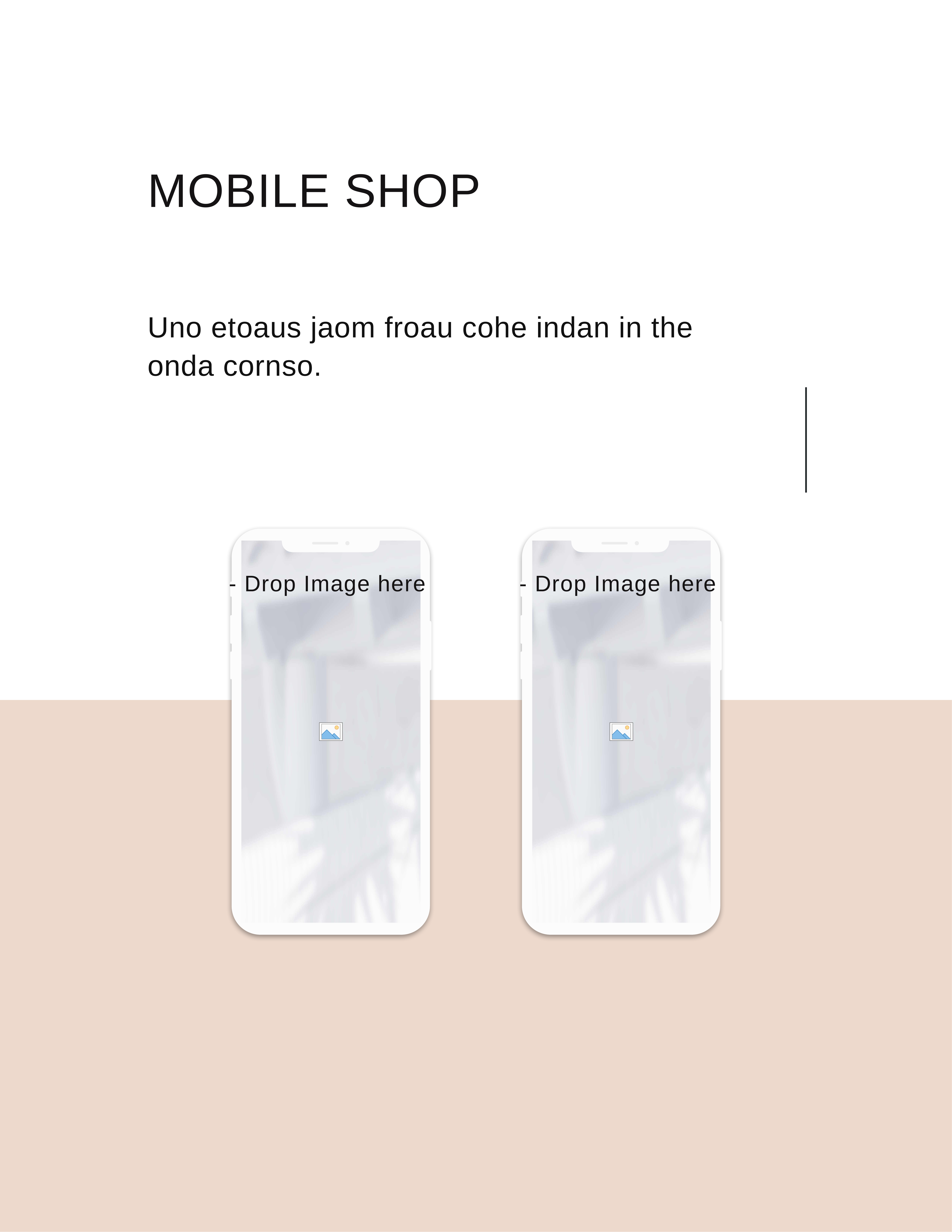

MOBILE SHOP
Uno etoaus jaom froau cohe indan in the onda cornso.